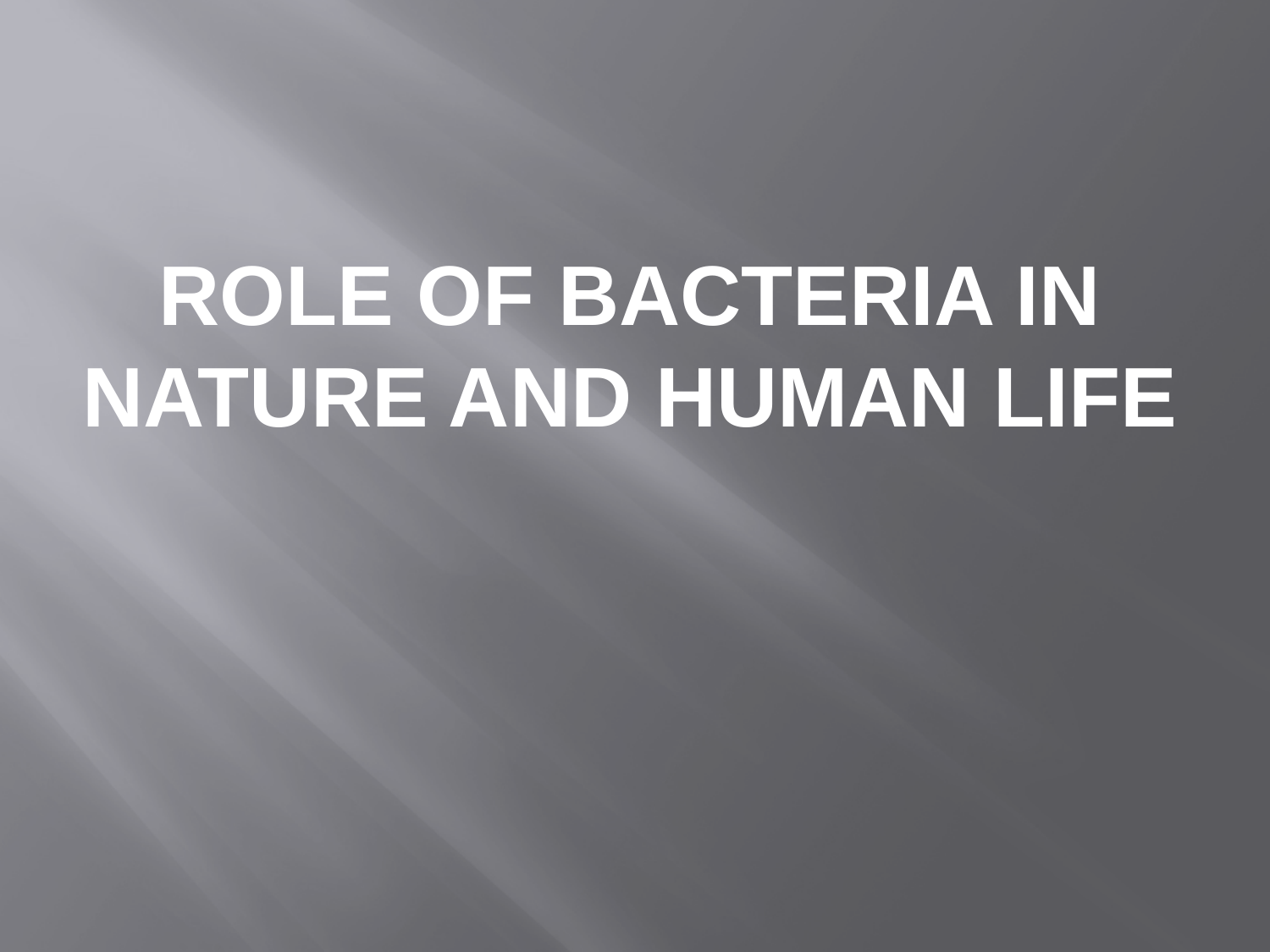

# role of bacteria in nature and human life